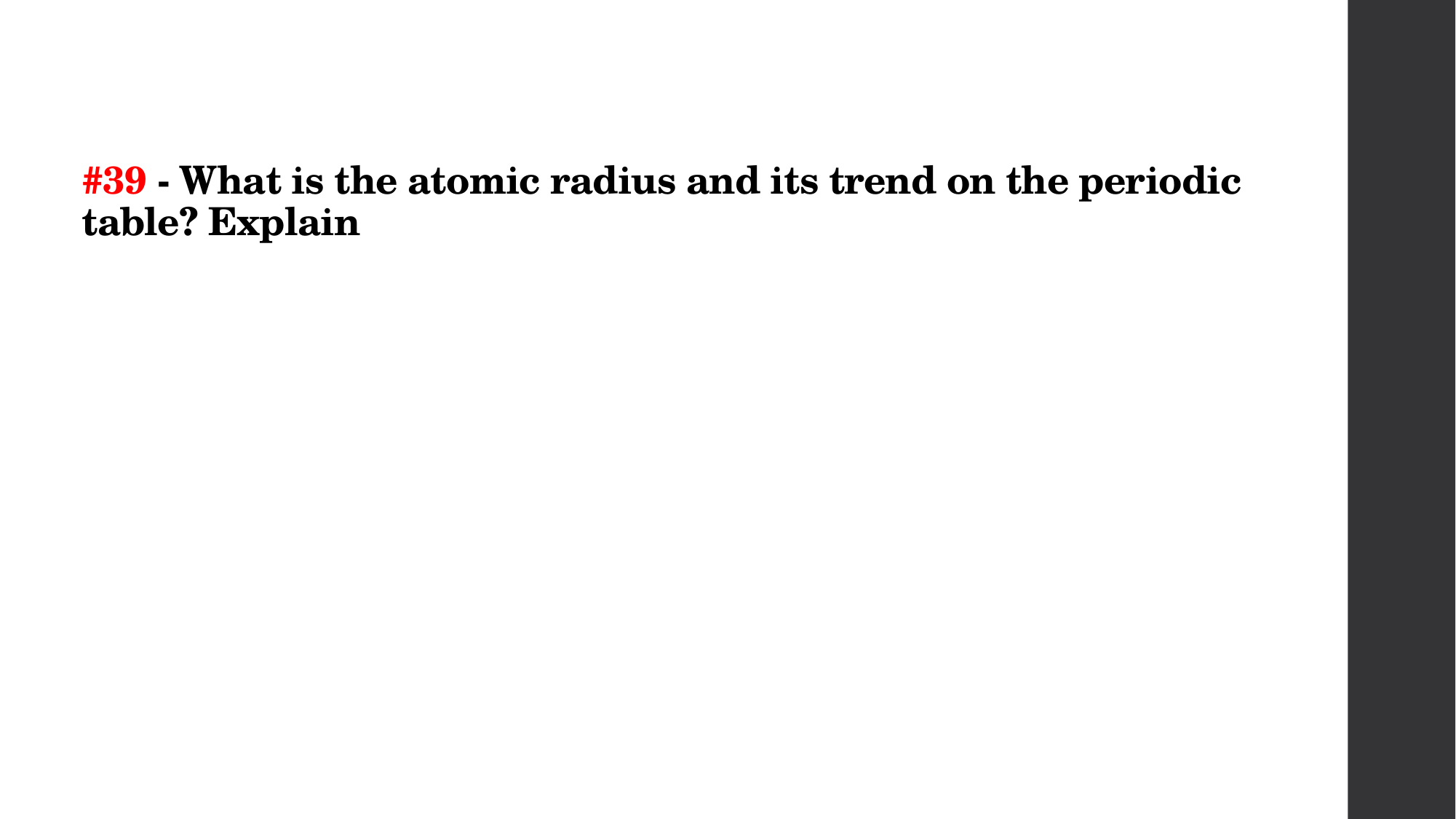

# #39 - What is the atomic radius and its trend on the periodic table? Explain